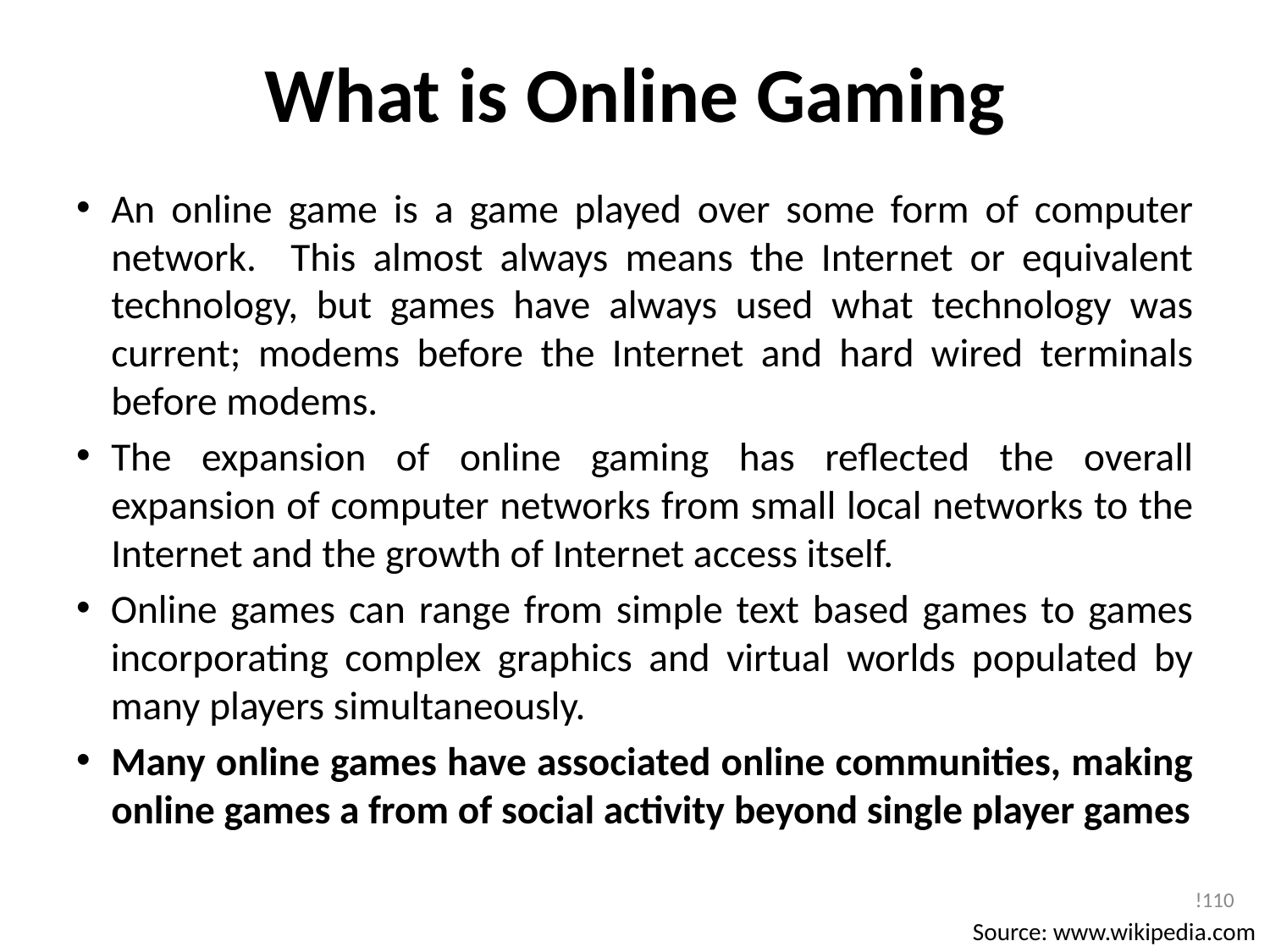

# What is Online Gaming
An online game is a game played over some form of computer network.  This almost always means the Internet or equivalent technology, but games have always used what technology was current; modems before the Internet and hard wired terminals before modems.
The expansion of online gaming has reflected the overall expansion of computer networks from small local networks to the Internet and the growth of Internet access itself.
Online games can range from simple text based games to games incorporating complex graphics and virtual worlds populated by many players simultaneously.
Many online games have associated online communities, making online games a from of social activity beyond single player games
!110
Source: www.wikipedia.com